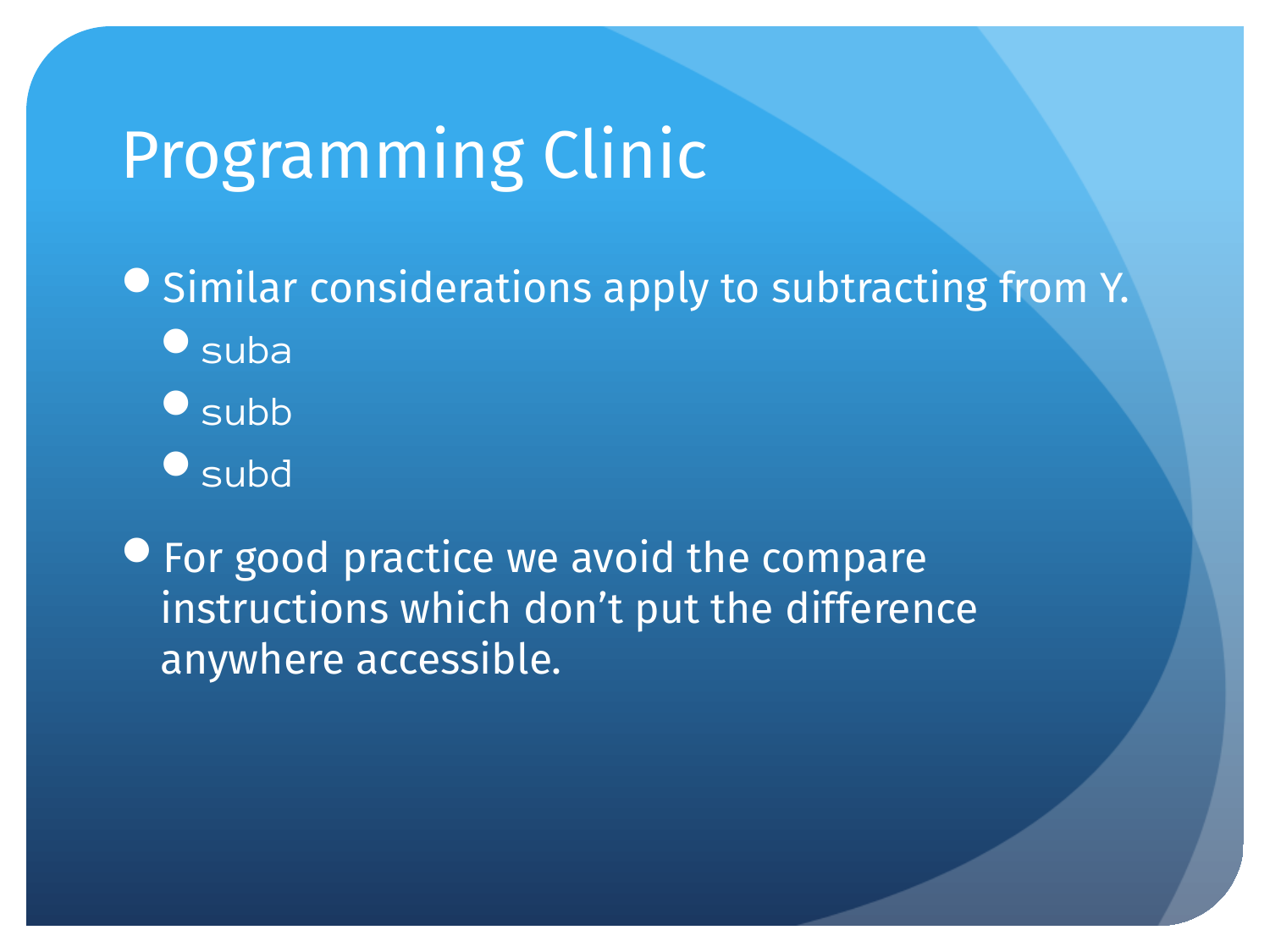

# Programming Clinic
Similar considerations apply to subtracting from Y.
suba
subb
subd
For good practice we avoid the compare instructions which don’t put the difference anywhere accessible.